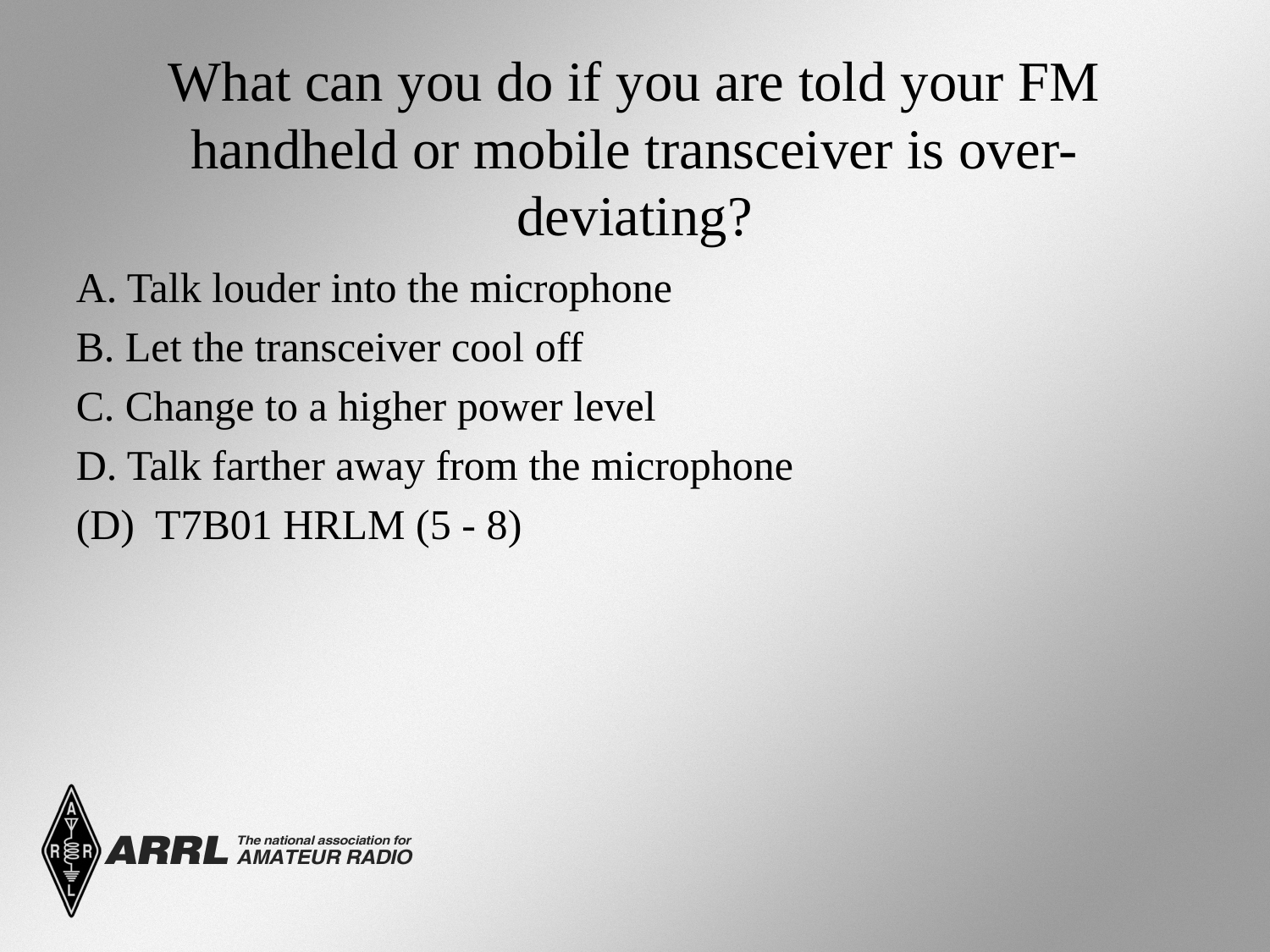

# What can you do if you are told your FM handheld or mobile transceiver is over-deviating?
A. Talk louder into the microphone
B. Let the transceiver cool off
C. Change to a higher power level
D. Talk farther away from the microphone
(D)  T7B01 HRLM (5 - 8)